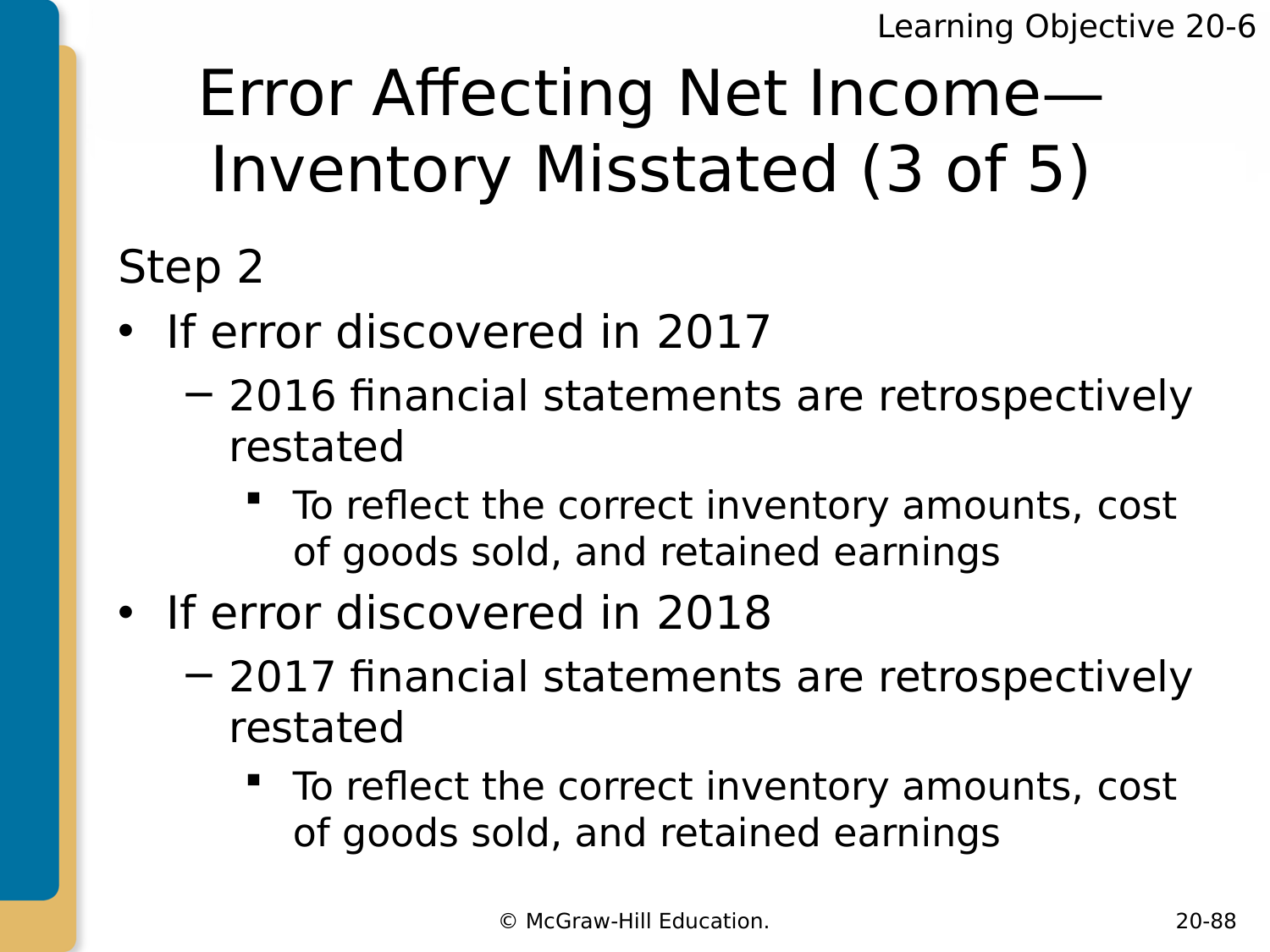

Learning Objective 20-6
# Error Affecting Net Income—Inventory Misstated (3 of 5)
Step 2
If error discovered in 2017
2016 financial statements are retrospectively restated
To reflect the correct inventory amounts, cost of goods sold, and retained earnings
If error discovered in 2018
2017 financial statements are retrospectively restated
To reflect the correct inventory amounts, cost of goods sold, and retained earnings